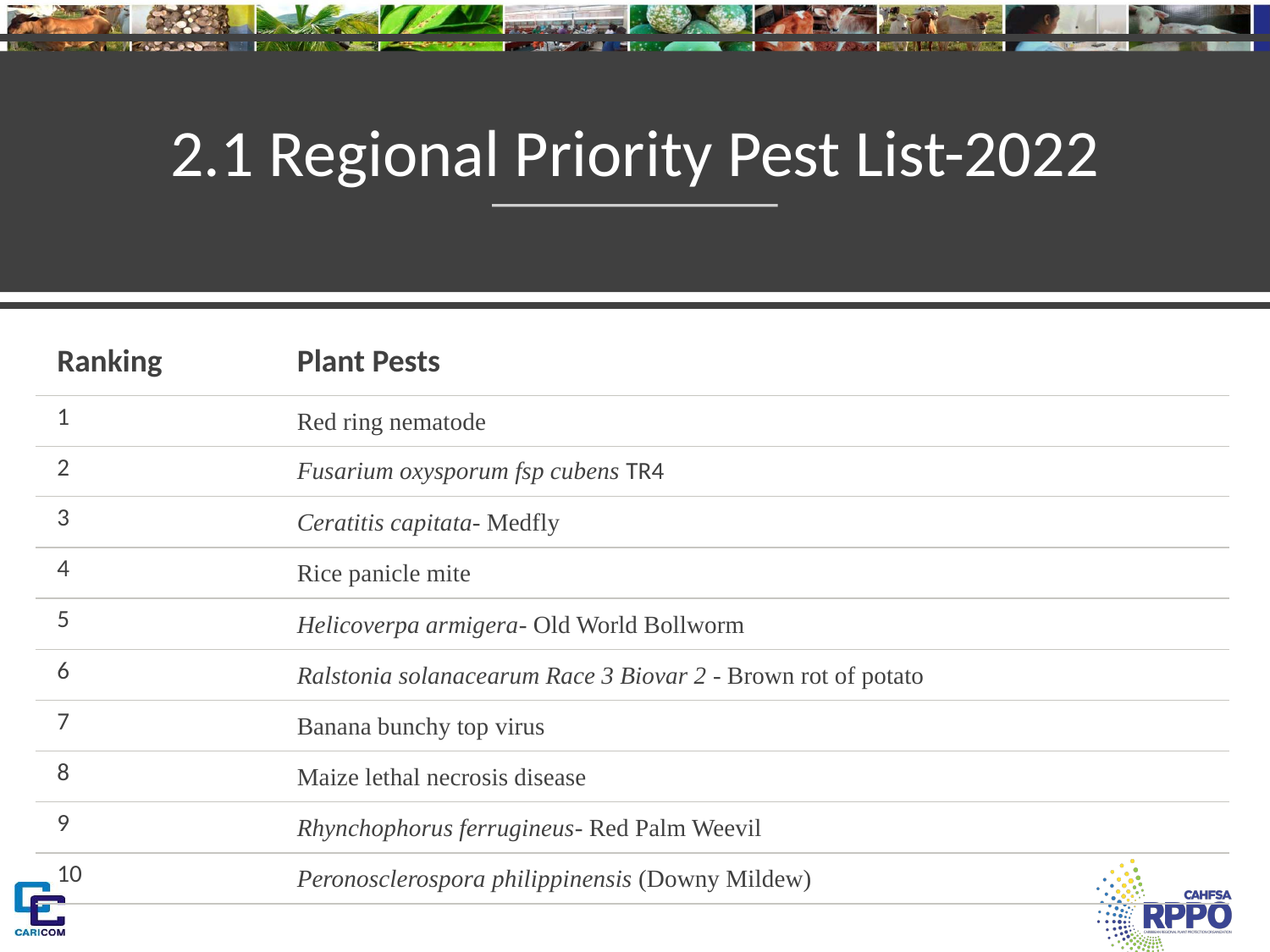

# 2.1 Regional Priority Pest List-2022
| Ranking | Plant Pests |
| --- | --- |
| 1 | Red ring nematode |
| 2 | Fusarium oxysporum fsp cubens TR4 |
| 3 | Ceratitis capitata- Medfly |
| 4 | Rice panicle mite |
| 5 | Helicoverpa armigera- Old World Bollworm |
| 6 | Ralstonia solanacearum Race 3 Biovar 2 - Brown rot of potato |
| 7 | Banana bunchy top virus |
| 8 | Maize lethal necrosis disease |
| 9 | Rhynchophorus ferrugineus- Red Palm Weevil |
| 10 | Peronosclerospora philippinensis (Downy Mildew) |